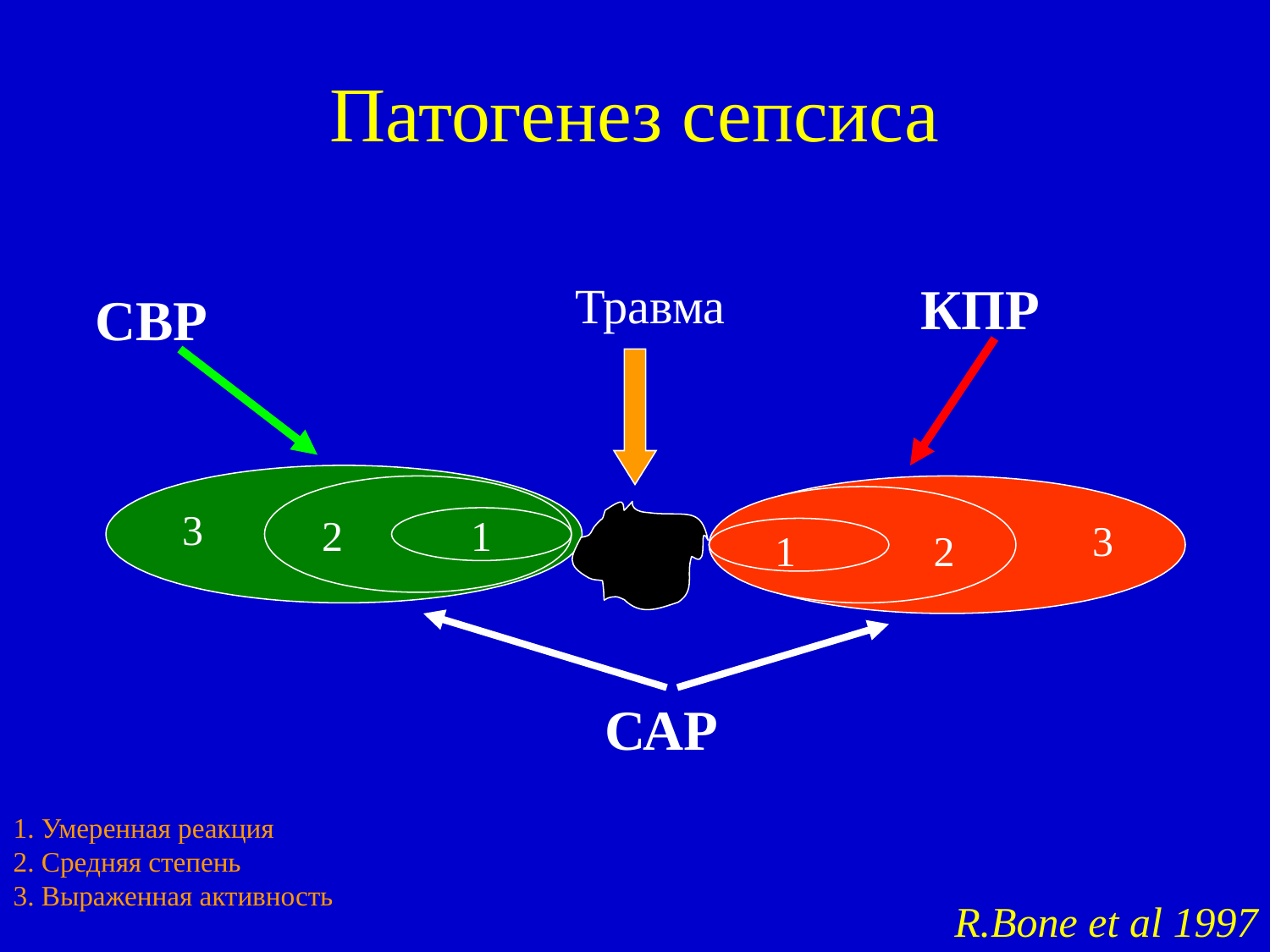

# Патогенез сепсиса
КПР
Травма
СВР

2

3
1
3

1
2

САР
1. Умеренная реакция
2. Средняя степень
3. Выраженная активность
R.Bone et al 1997